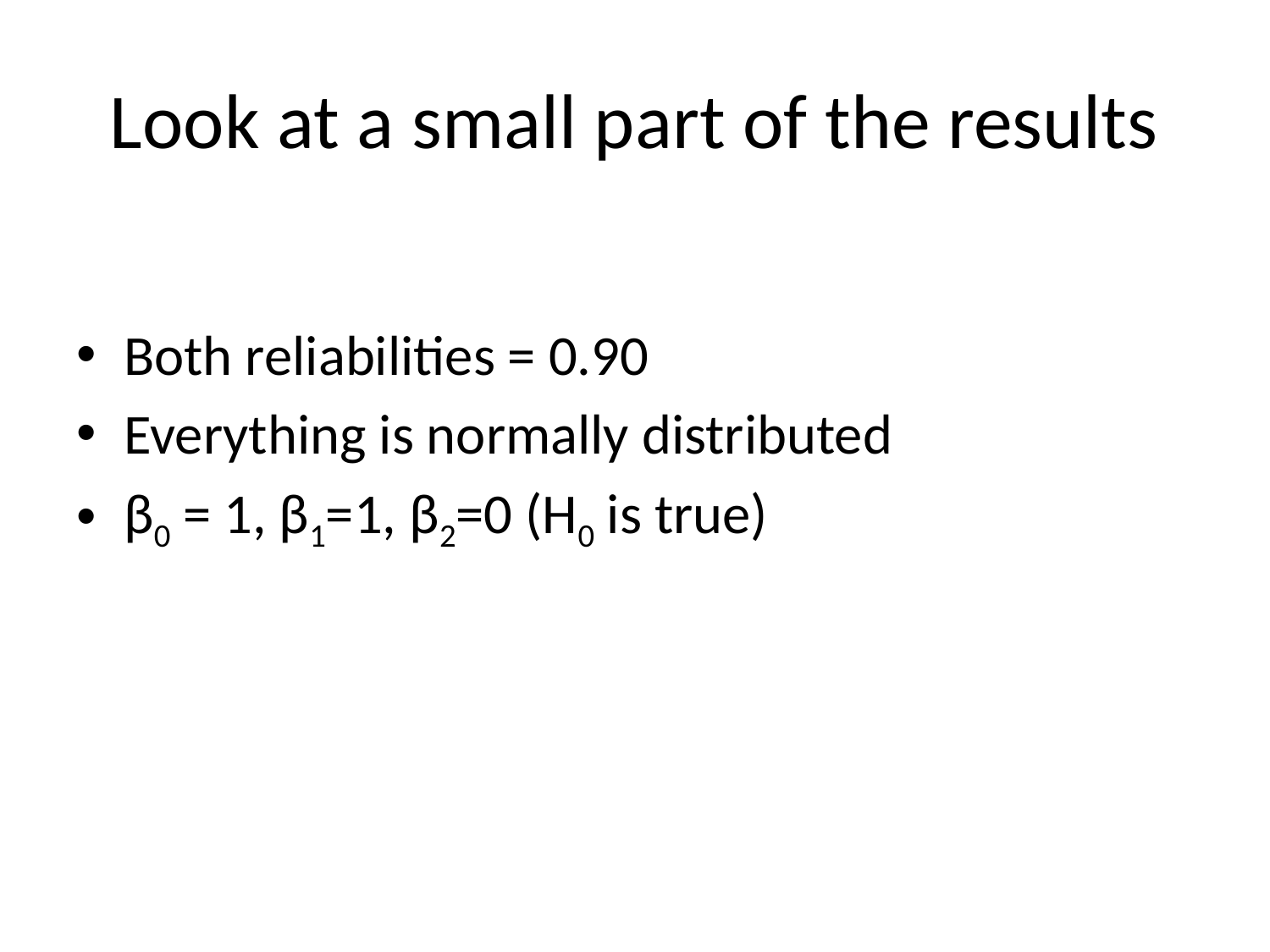

# Look at a small part of the results
Both reliabilities = 0.90
Everything is normally distributed
β0 = 1, β1=1, β2=0 (H0 is true)